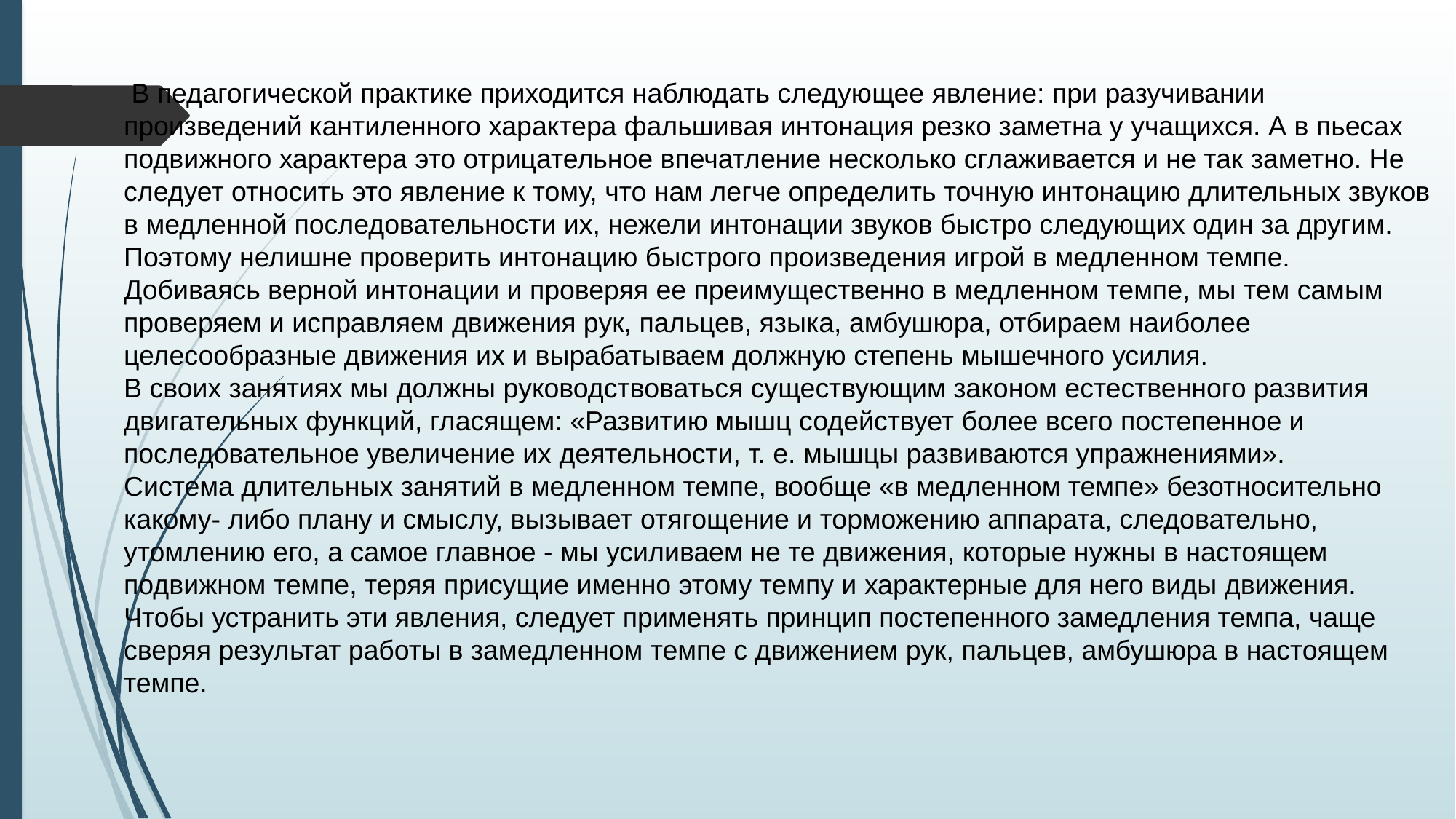

В педагогической практике приходится наблюдать следующее явление: при разучивании произведений кантиленного характера фальшивая интонация резко заметна у учащихся. А в пьесах подвижного характера это отрицательное впечатление несколько сглаживается и не так заметно. Не следует относить это явление к тому, что нам легче определить точную интонацию длительных звуков в медленной последовательности их, нежели интонации звуков быстро следующих один за другим. Поэтому нелишне проверить интонацию быстрого произведения игрой в медленном темпе.
Добиваясь верной интонации и проверяя ее преимущественно в медленном темпе, мы тем самым проверяем и исправляем движения рук, пальцев, языка, амбушюра, отбираем наиболее целесообразные движения их и вырабатываем должную степень мышечного усилия.
В своих занятиях мы должны руководствоваться существующим законом естественного развития двигательных функций, гласящем: «Развитию мышц содействует более всего постепенное и последовательное увеличение их деятельности, т. е. мышцы развиваются упражнениями».
Система длительных занятий в медленном темпе, вообще «в медленном темпе» безотносительно какому- либо плану и смыслу, вызывает отягощение и торможению аппарата, следовательно, утомлению его, а самое главное - мы усиливаем не те движения, которые нужны в настоящем подвижном темпе, теряя присущие именно этому темпу и характерные для него виды движения. Чтобы устранить эти явления, следует применять принцип постепенного замедления темпа, чаще сверяя результат работы в замедленном темпе с движением рук, пальцев, амбушюра в настоящем темпе.